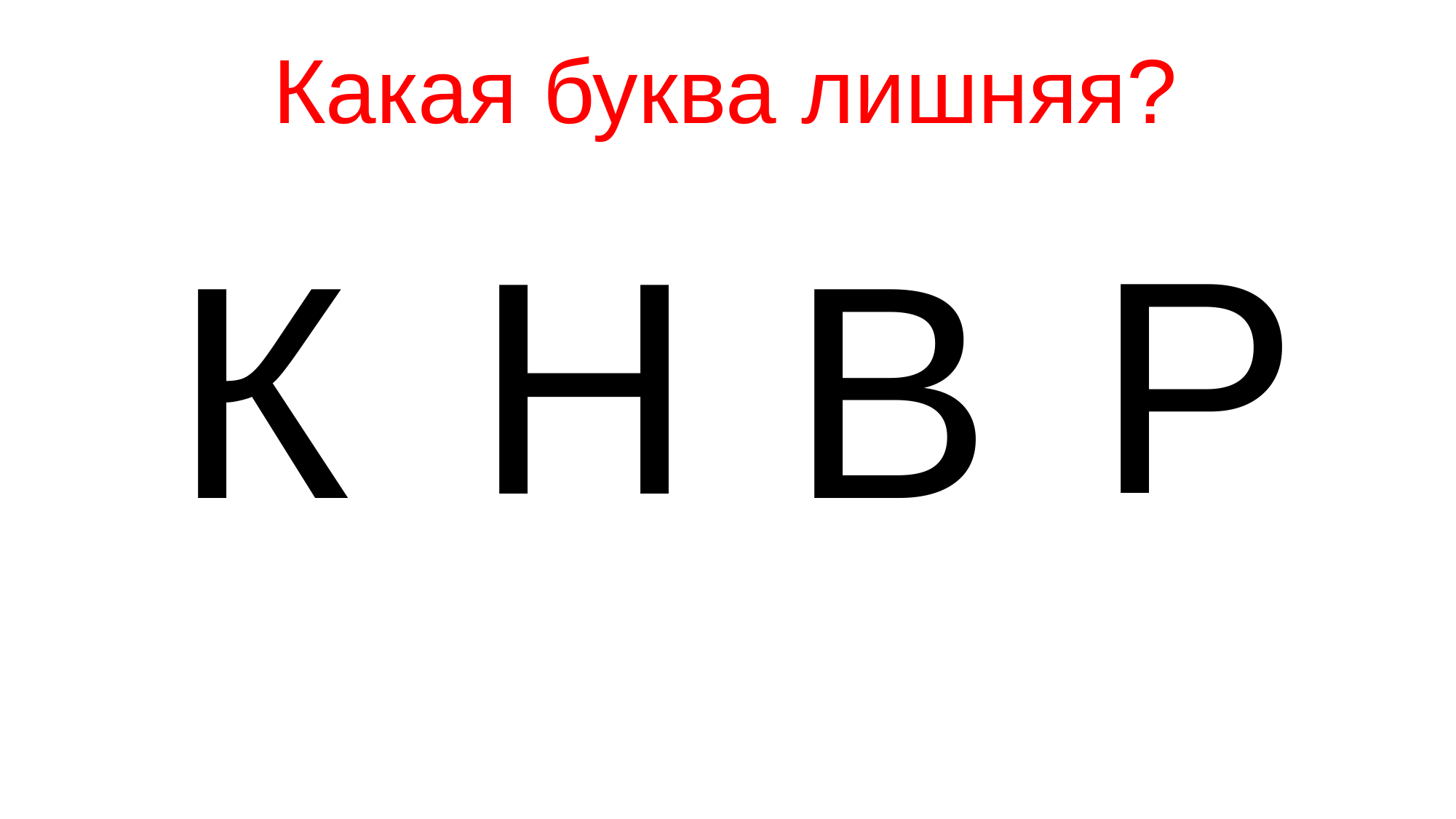

Какая буква лишняя?
Р
Н
К
В